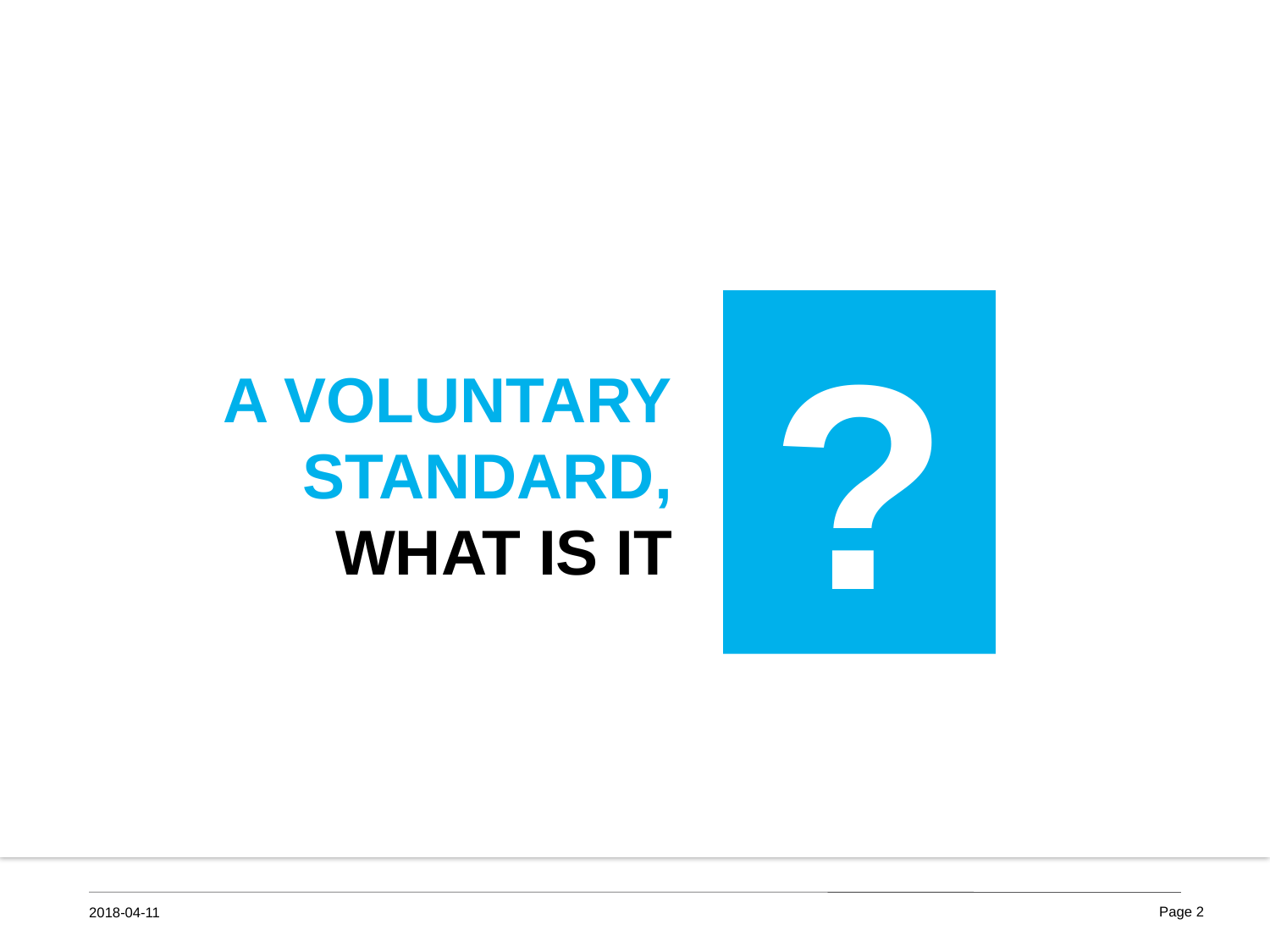

?

A VOLUNTARY
STANDARD,
WHAT IS IT
2018-04-11